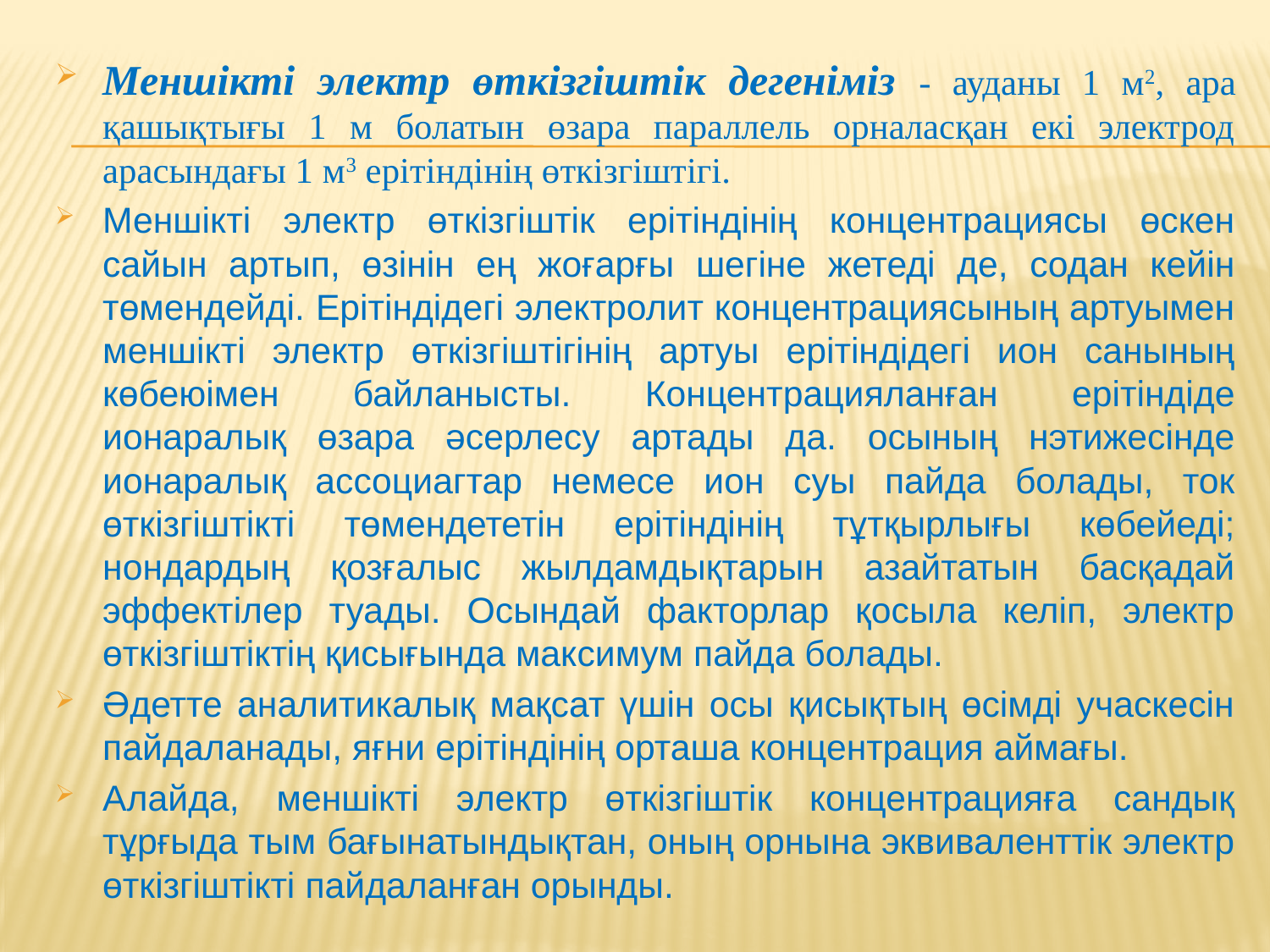

Меншікті электр өткізгіштік дегеніміз - ауданы 1 м2, ара қашықтығы 1 м болатын өзара параллель орналасқан екі электрод арасындағы 1 м3 ерітіндінің өткізгіштігі.
Меншікті электр өткізгіштік ерітіндінің концентрациясы өскен сайын артып, өзінін ең жоғарғы шегіне жетеді де, содан кейін төмендейді. Ерітіндідегі электролит концентрациясының артуымен меншікті электр өткізгіштігінің артуы ерітіндідегі ион санының көбеюімен байланысты. Концентрацияланған ерітіндіде ионаралық өзара әсерлесу артады да. осының нэтижесінде ионаралық ассоциагтар немесе ион суы пайда болады, ток өткізгіштікті төмендететін ерітіндінің тұтқырлығы көбейеді; нондардың қозғалыс жылдамдықтарын азайтатын басқадай эффектілер туады. Осындай факторлар қосыла келіп, электр өткізгіштіктің қисығында максимум пайда болады.
Әдетте аналитикалық мақсат үшін осы қисықтың өсімді учаскесін пайдаланады, яғни ерітіндінің орташа концентрация аймағы.
Алайда, меншікті электр өткізгіштік концентрацияға сандық тұрғыда тым бағынатындықтан, оның орнына эквиваленттік электр өткізгіштікті пайдаланған орынды.